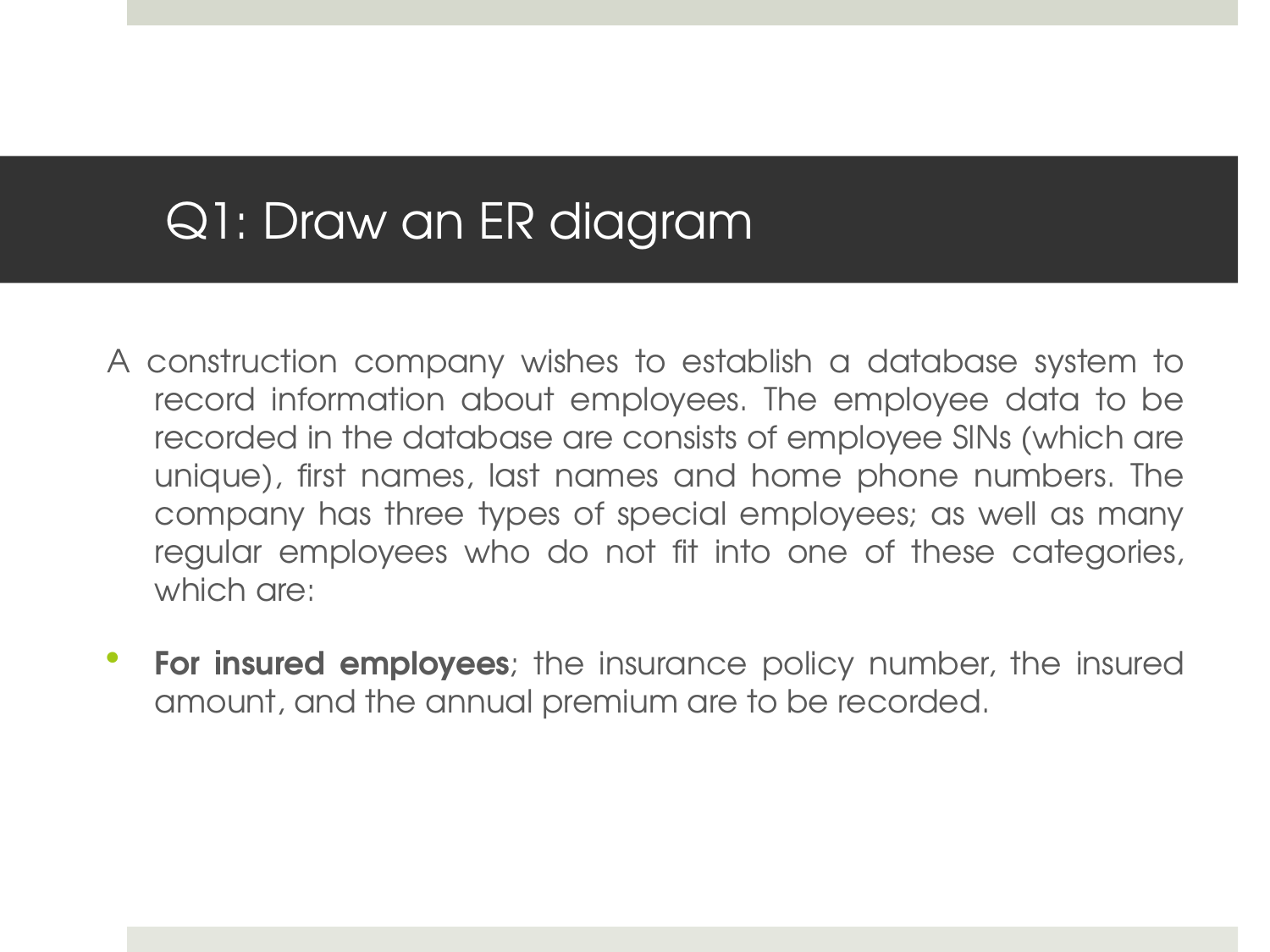

# Q1: Draw an ER diagram
A construction company wishes to establish a database system to record information about employees. The employee data to be recorded in the database are consists of employee SINs (which are unique), first names, last names and home phone numbers. The company has three types of special employees; as well as many regular employees who do not fit into one of these categories, which are:
For insured employees; the insurance policy number, the insured amount, and the annual premium are to be recorded.